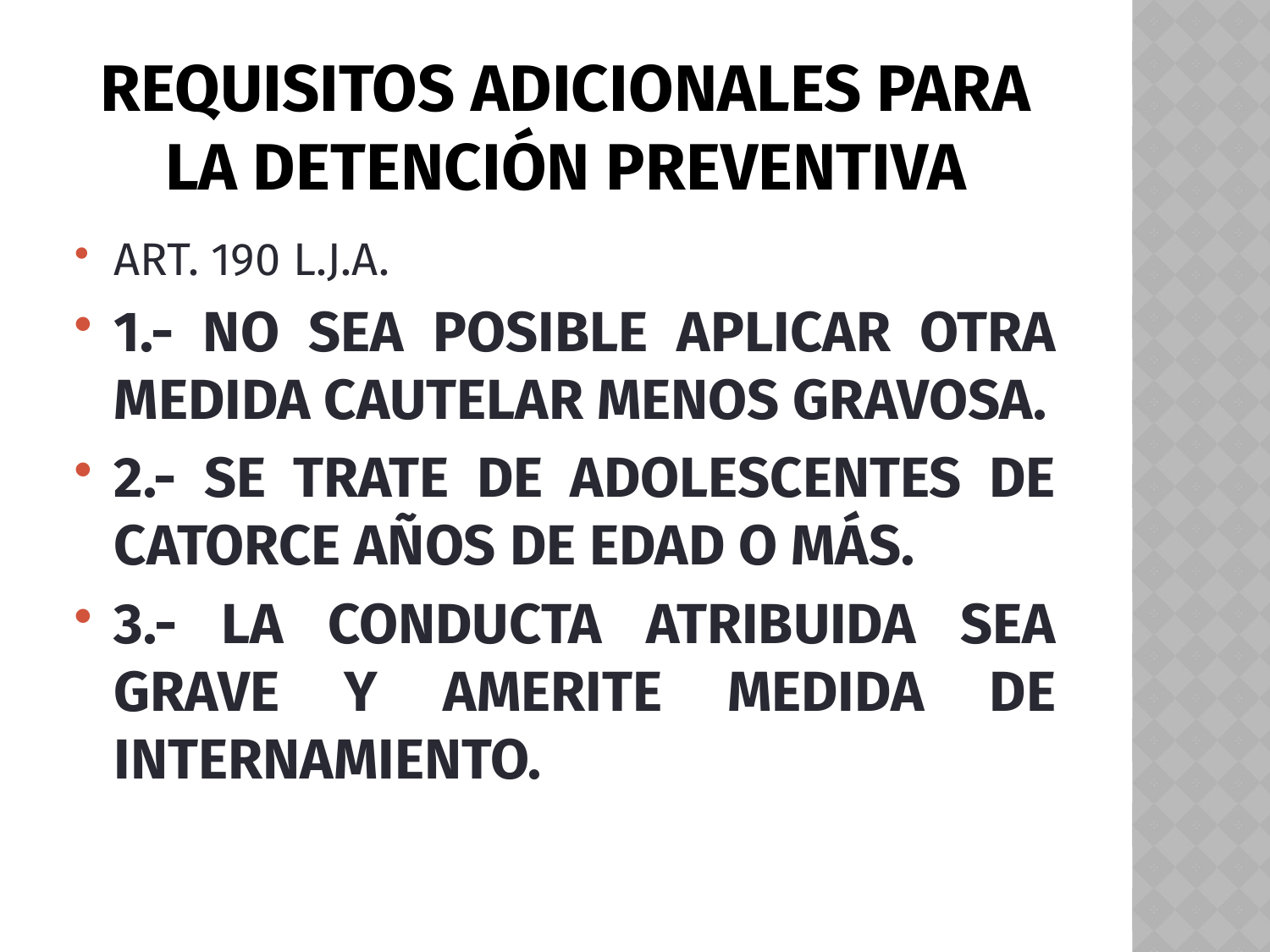

# Requisitos adicionales para la detención preventiva
ART. 190 L.J.A.
1.- NO SEA POSIBLE APLICAR OTRA MEDIDA CAUTELAR MENOS GRAVOSA.
2.- SE TRATE DE ADOLESCENTES DE CATORCE AÑOS DE EDAD O MÁS.
3.- LA CONDUCTA ATRIBUIDA SEA GRAVE Y AMERITE MEDIDA DE INTERNAMIENTO.